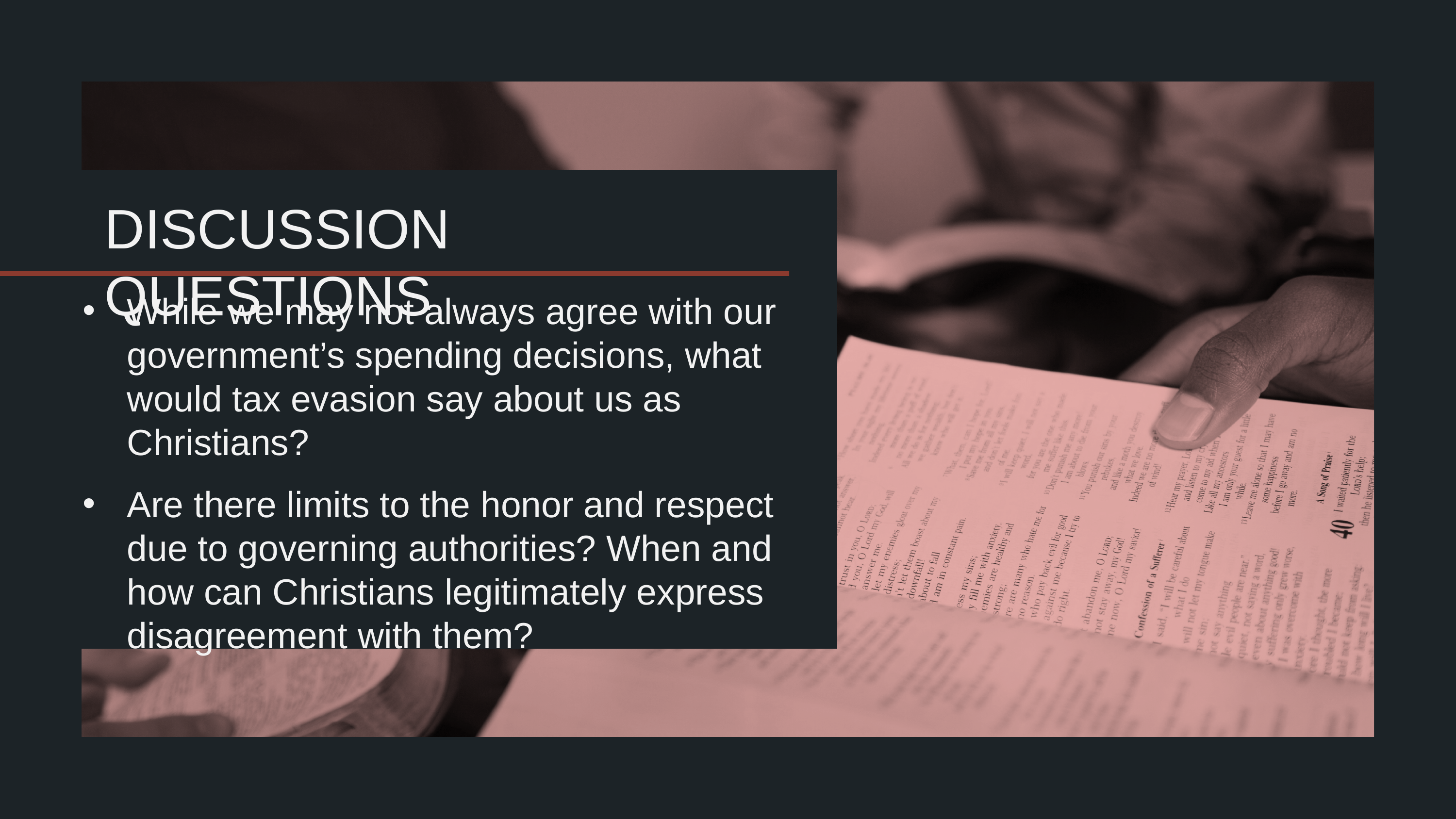

While we may not always agree with our government’s spending decisions, what would tax evasion say about us as Christians?
Are there limits to the honor and respect due to governing authorities? When and how can Christians legitimately express disagreement with them?